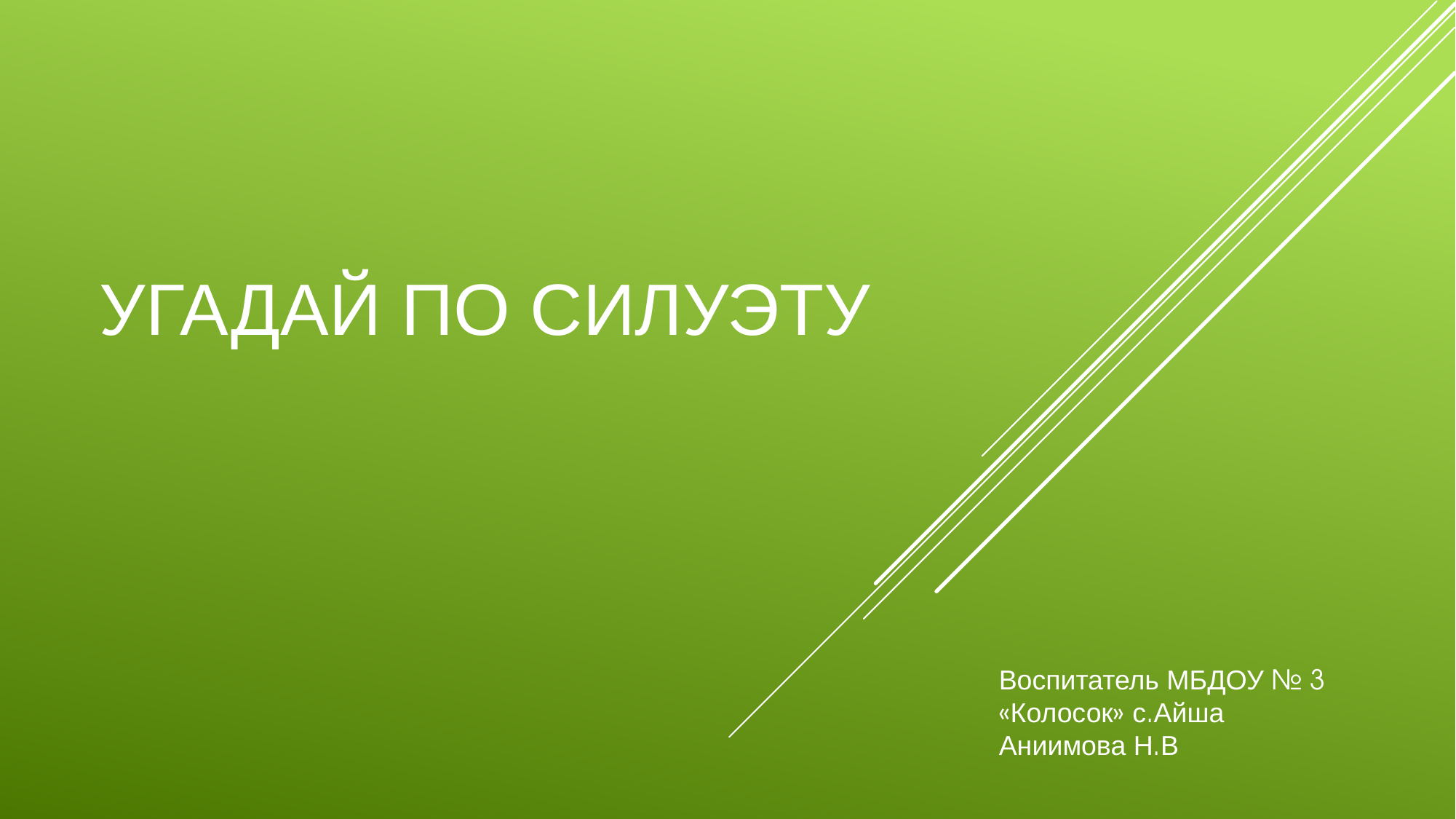

# Угадай по силуэту
Воспитатель МБДОУ № 3 «Колосок» с.Айша
Аниимова Н.В